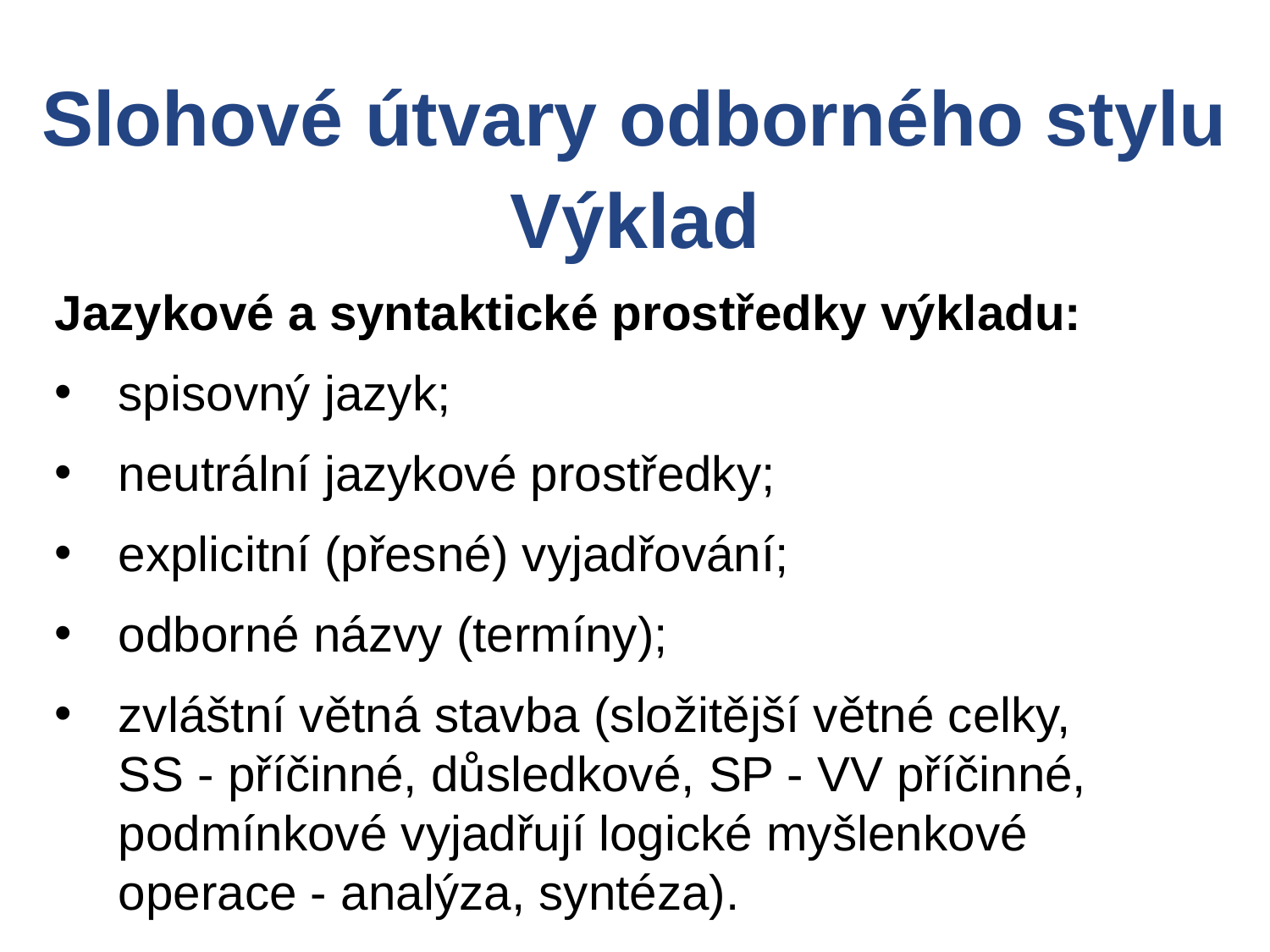

Slohové útvary odborného stylu
Výklad
Jazykové a syntaktické prostředky výkladu:
spisovný jazyk;
neutrální jazykové prostředky;
explicitní (přesné) vyjadřování;
odborné názvy (termíny);
zvláštní větná stavba (složitější větné celky,
SS - příčinné, důsledkové, SP - VV příčinné, podmínkové vyjadřují logické myšlenkové
operace - analýza, syntéza).